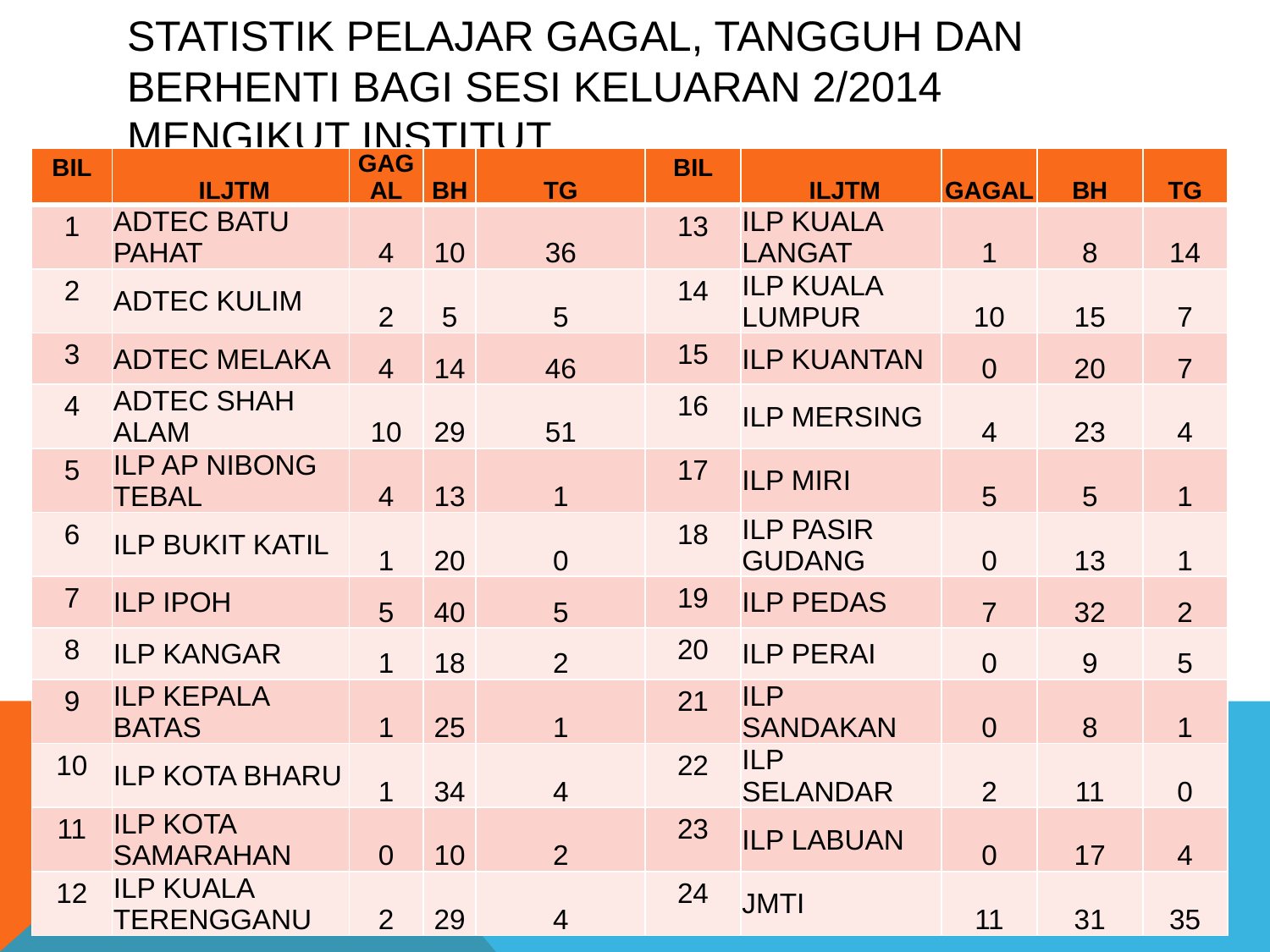

# STATISTIK PELAJAR GAGAL, TANGGUH DAN BERHENTI BAGI SESI KELUARAN 2/2014 MENGIKUT INSTITUT
| BIL | ILJTM | GAGAL | BH | TG | BIL | ILJTM | GAGAL | BH | TG |
| --- | --- | --- | --- | --- | --- | --- | --- | --- | --- |
| 1 | ADTEC BATU PAHAT | 4 | 10 | 36 | 13 | ILP KUALA LANGAT | 1 | 8 | 14 |
| 2 | ADTEC KULIM | 2 | 5 | 5 | 14 | ILP KUALA LUMPUR | 10 | 15 | 7 |
| 3 | ADTEC MELAKA | 4 | 14 | 46 | 15 | ILP KUANTAN | 0 | 20 | 7 |
| 4 | ADTEC SHAH ALAM | 10 | 29 | 51 | 16 | ILP MERSING | 4 | 23 | 4 |
| 5 | ILP AP NIBONG TEBAL | 4 | 13 | 1 | 17 | ILP MIRI | 5 | 5 | 1 |
| 6 | ILP BUKIT KATIL | 1 | 20 | 0 | 18 | ILP PASIR GUDANG | 0 | 13 | 1 |
| 7 | ILP IPOH | 5 | 40 | 5 | 19 | ILP PEDAS | 7 | 32 | 2 |
| 8 | ILP KANGAR | 1 | 18 | 2 | 20 | ILP PERAI | 0 | 9 | 5 |
| 9 | ILP KEPALA BATAS | 1 | 25 | 1 | 21 | ILP SANDAKAN | 0 | 8 | 1 |
| 10 | ILP KOTA BHARU | 1 | 34 | 4 | 22 | ILP SELANDAR | 2 | 11 | 0 |
| 11 | ILP KOTA SAMARAHAN | 0 | 10 | 2 | 23 | ILP LABUAN | 0 | 17 | 4 |
| 12 | ILP KUALA TERENGGANU | 2 | 29 | 4 | 24 | JMTI | 11 | 31 | 35 |